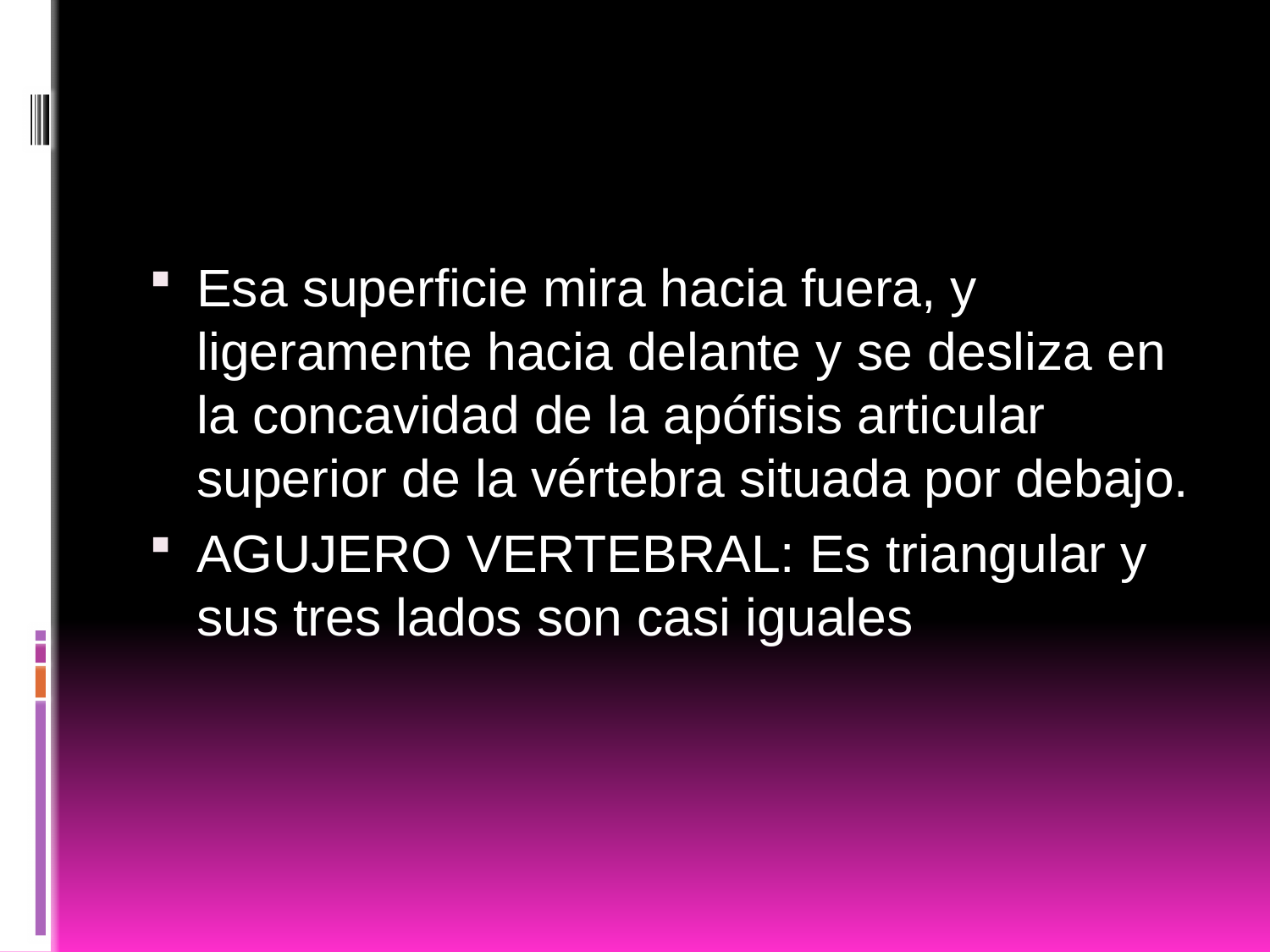

Esa superficie mira hacia fuera, y ligeramente hacia delante y se desliza en la concavidad de la apófisis articular superior de la vértebra situada por debajo.
AGUJERO VERTEBRAL: Es triangular y sus tres lados son casi iguales